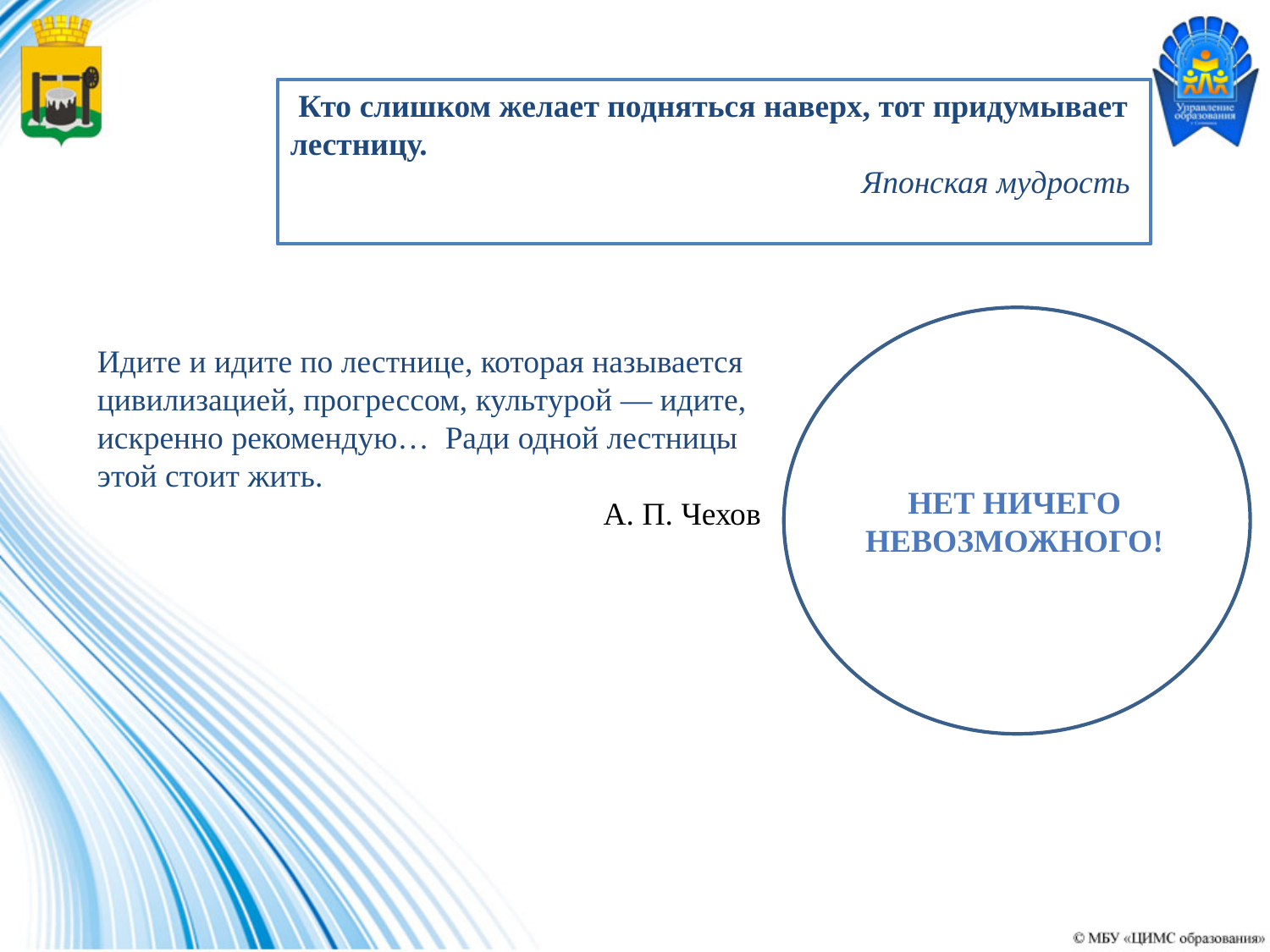

#
 Кто слишком желает подняться наверх, тот придумывает лестницу.
                                                                       Японская мудрость

Идите и идите по лестнице, которая называется цивилизацией, прогрессом, культурой ― идите, искренно рекомендую…  Ради одной лестницы этой стоит жить.
                                                               А. П. Чехов
Нет ничего
невозможного!